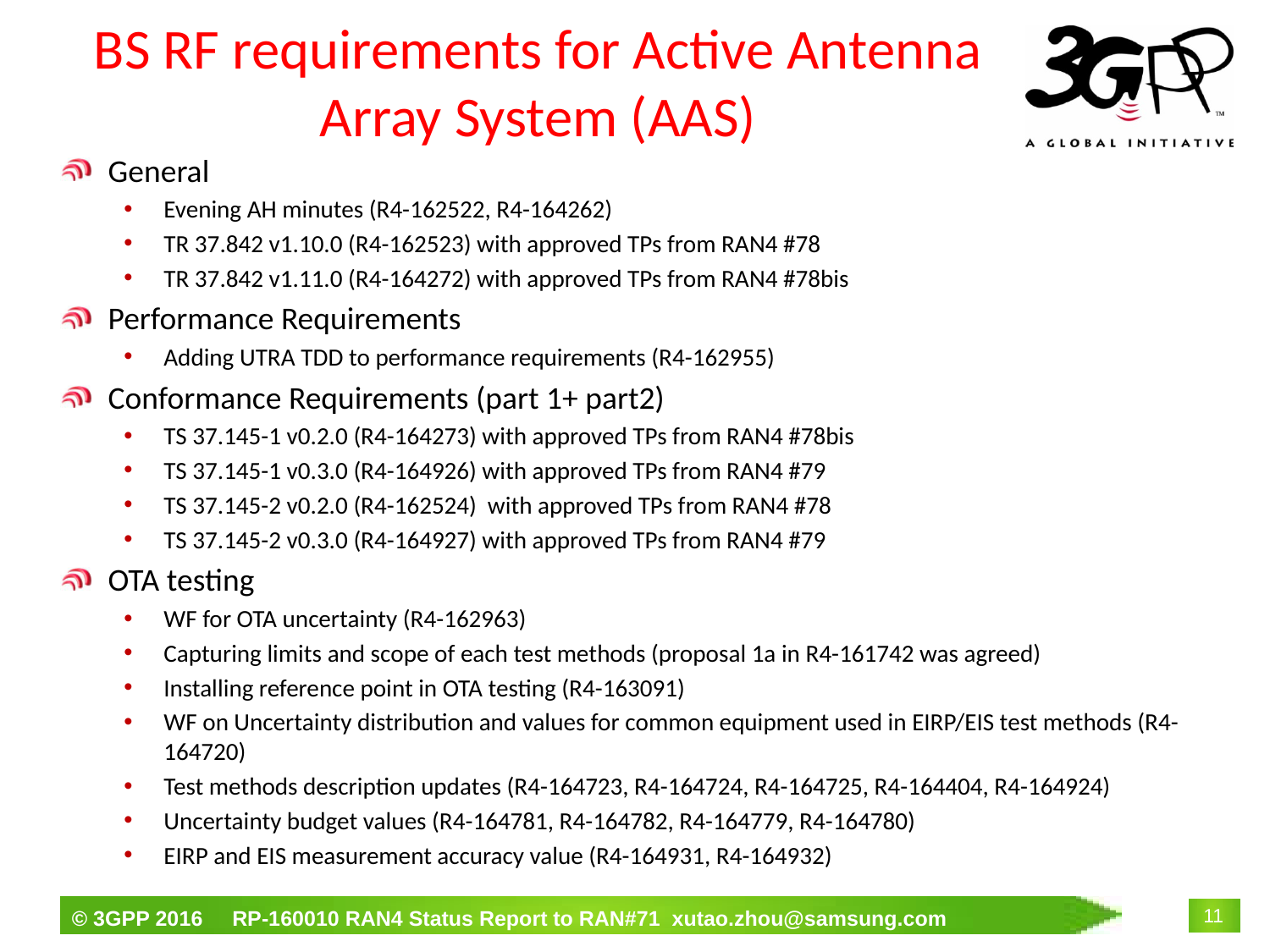

# BS RF requirements for Active Antenna Array System (AAS)
General
Evening AH minutes (R4-162522, R4-164262)
TR 37.842 v1.10.0 (R4-162523) with approved TPs from RAN4 #78
TR 37.842 v1.11.0 (R4-164272) with approved TPs from RAN4 #78bis
Performance Requirements
Adding UTRA TDD to performance requirements (R4-162955)
Conformance Requirements (part 1+ part2)
TS 37.145-1 v0.2.0 (R4-164273) with approved TPs from RAN4 #78bis
TS 37.145-1 v0.3.0 (R4-164926) with approved TPs from RAN4 #79
TS 37.145-2 v0.2.0 (R4-162524)  with approved TPs from RAN4 #78
TS 37.145-2 v0.3.0 (R4-164927) with approved TPs from RAN4 #79
OTA testing
WF for OTA uncertainty (R4-162963)
Capturing limits and scope of each test methods (proposal 1a in R4-161742 was agreed)
Installing reference point in OTA testing (R4-163091)
WF on Uncertainty distribution and values for common equipment used in EIRP/EIS test methods (R4-164720)
Test methods description updates (R4-164723, R4-164724, R4-164725, R4-164404, R4-164924)
Uncertainty budget values (R4-164781, R4-164782, R4-164779, R4-164780)
EIRP and EIS measurement accuracy value (R4-164931, R4-164932)